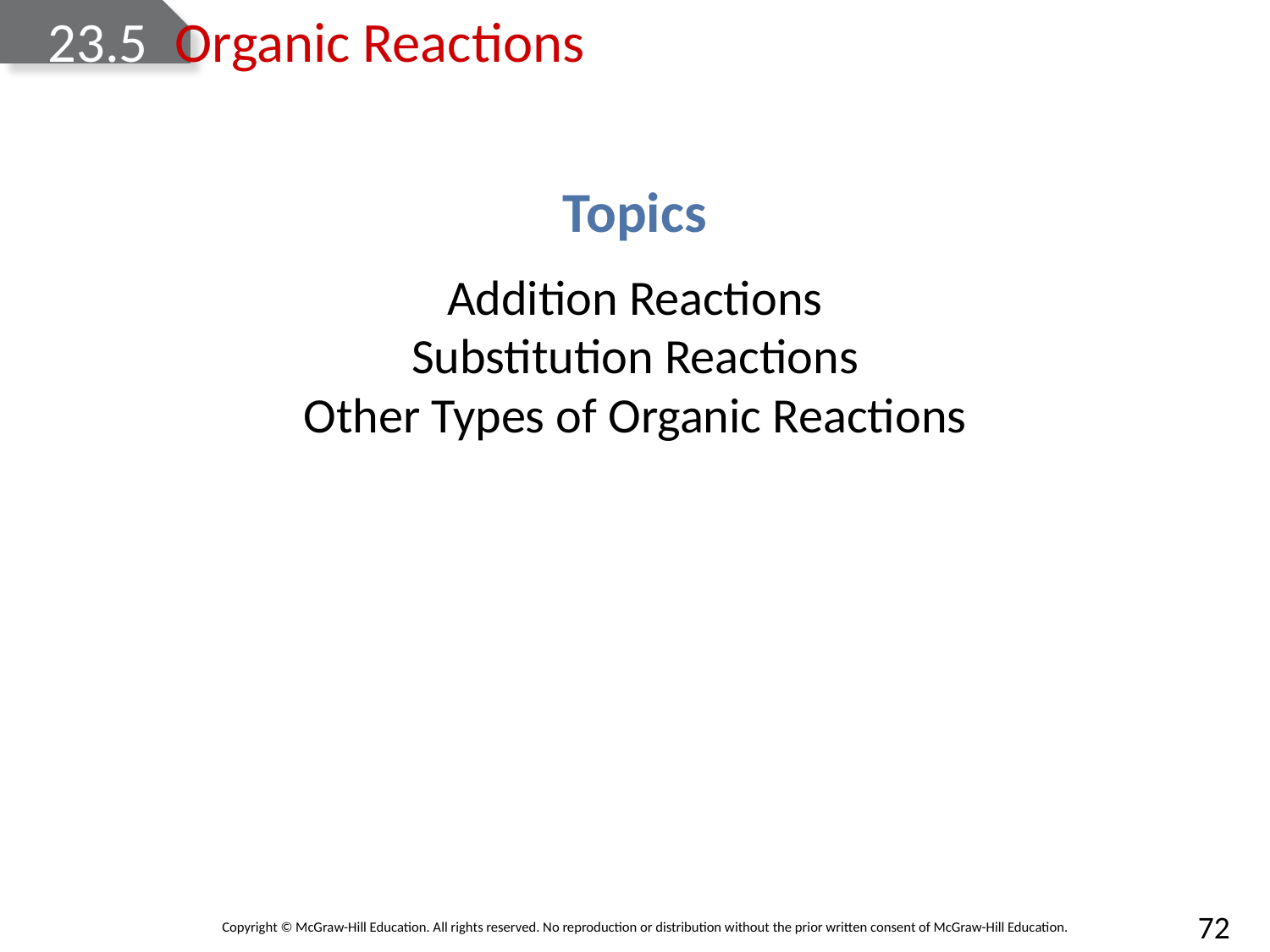

# 23.5	Organic Reactions
Topics
Addition Reactions
Substitution Reactions
Other Types of Organic Reactions